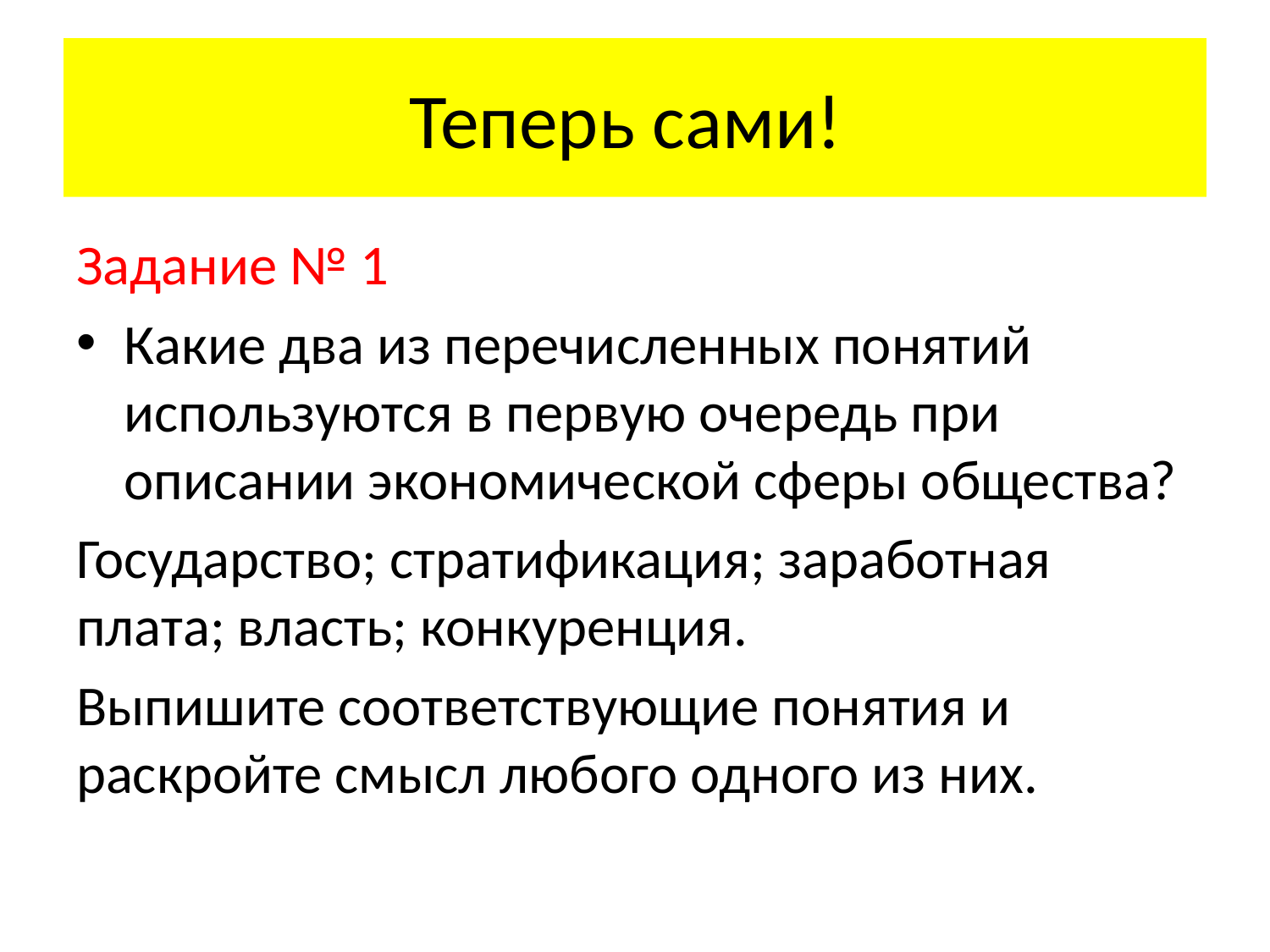

# Теперь сами!
Задание № 1
Какие два из перечисленных понятий используются в первую очередь при описании экономической сферы общества?
Государство; стратификация; заработная плата; власть; конкуренция.
Выпишите соответствующие понятия и раскройте смысл любого одного из них.